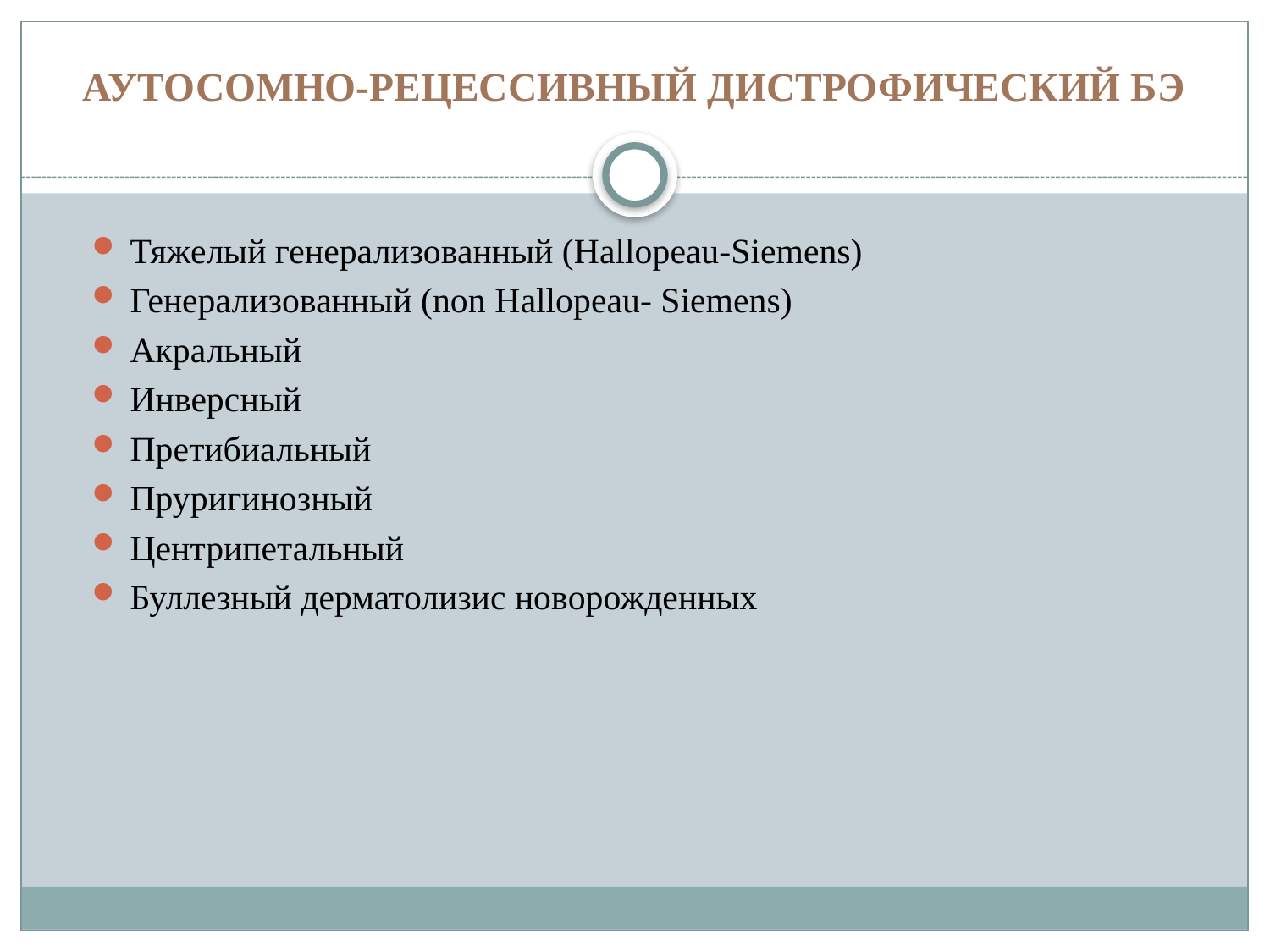

# АУТОСОМНО-РЕЦЕССИВНЫЙ ДИСТРОФИЧЕСКИЙ БЭ
Тяжелый генерализованный (Hallopeau-Siemens)
Генерализованный (non Hallopeau- Siemens)
Акральный
Инверсный
Претибиальный
Пруригинозный
Центрипетальный
Буллезный дерматолизис новорожденных